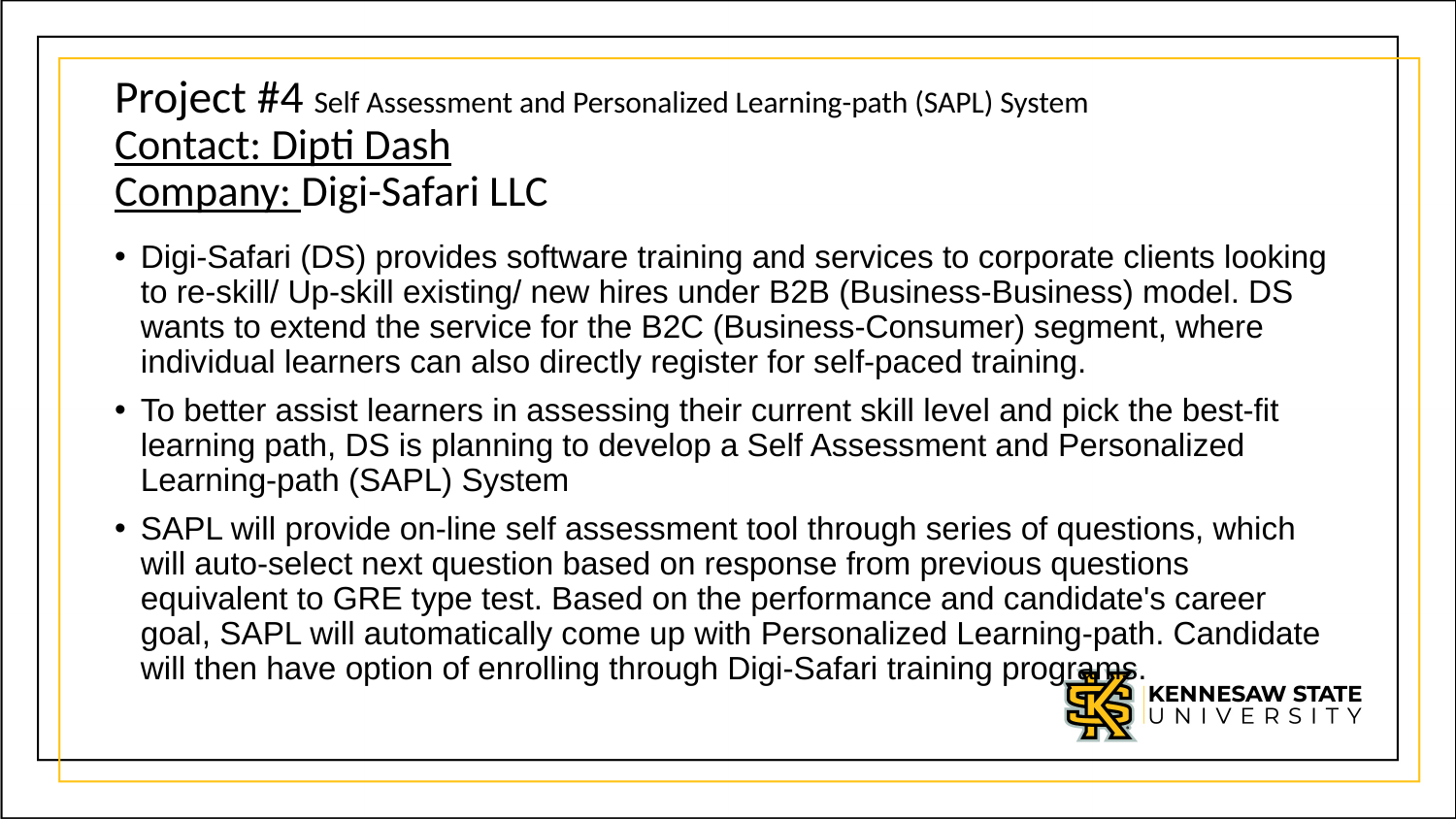

# Project #4 Self Assessment and Personalized Learning-path (SAPL) System Contact: Dipti Dash Company: Digi-Safari LLC
Digi-Safari (DS) provides software training and services to corporate clients looking to re-skill/ Up-skill existing/ new hires under B2B (Business-Business) model. DS wants to extend the service for the B2C (Business-Consumer) segment, where individual learners can also directly register for self-paced training.
To better assist learners in assessing their current skill level and pick the best-fit learning path, DS is planning to develop a Self Assessment and Personalized Learning-path (SAPL) System
SAPL will provide on-line self assessment tool through series of questions, which will auto-select next question based on response from previous questions equivalent to GRE type test. Based on the performance and candidate's career goal, SAPL will automatically come up with Personalized Learning-path. Candidate will then have option of enrolling through Digi-Safari training programs.